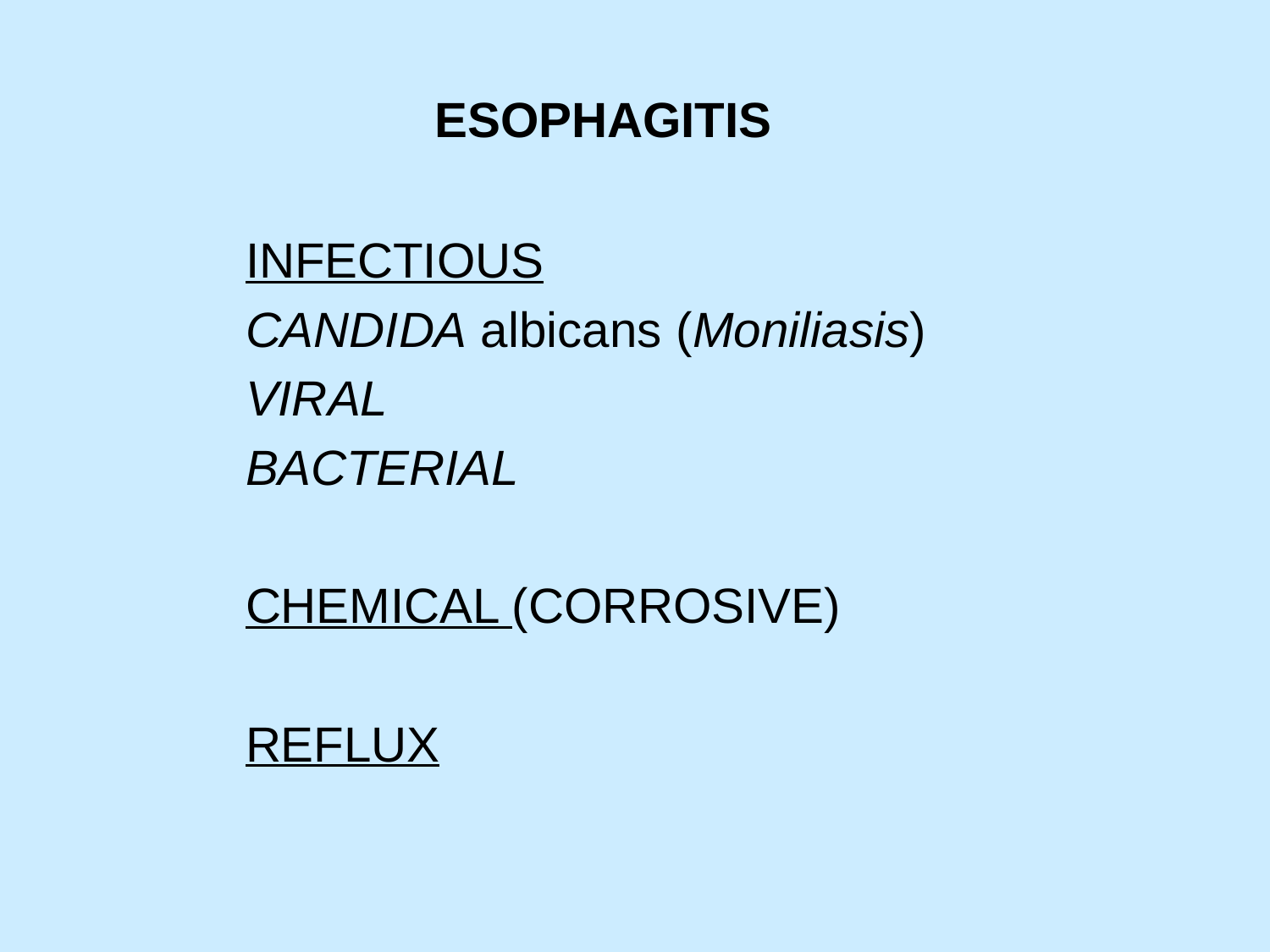

# ESOPHAGITIS
INFECTIOUS
CANDIDA albicans (Moniliasis)
VIRAL
BACTERIAL

CHEMICAL (CORROSIVE)

REFLUX